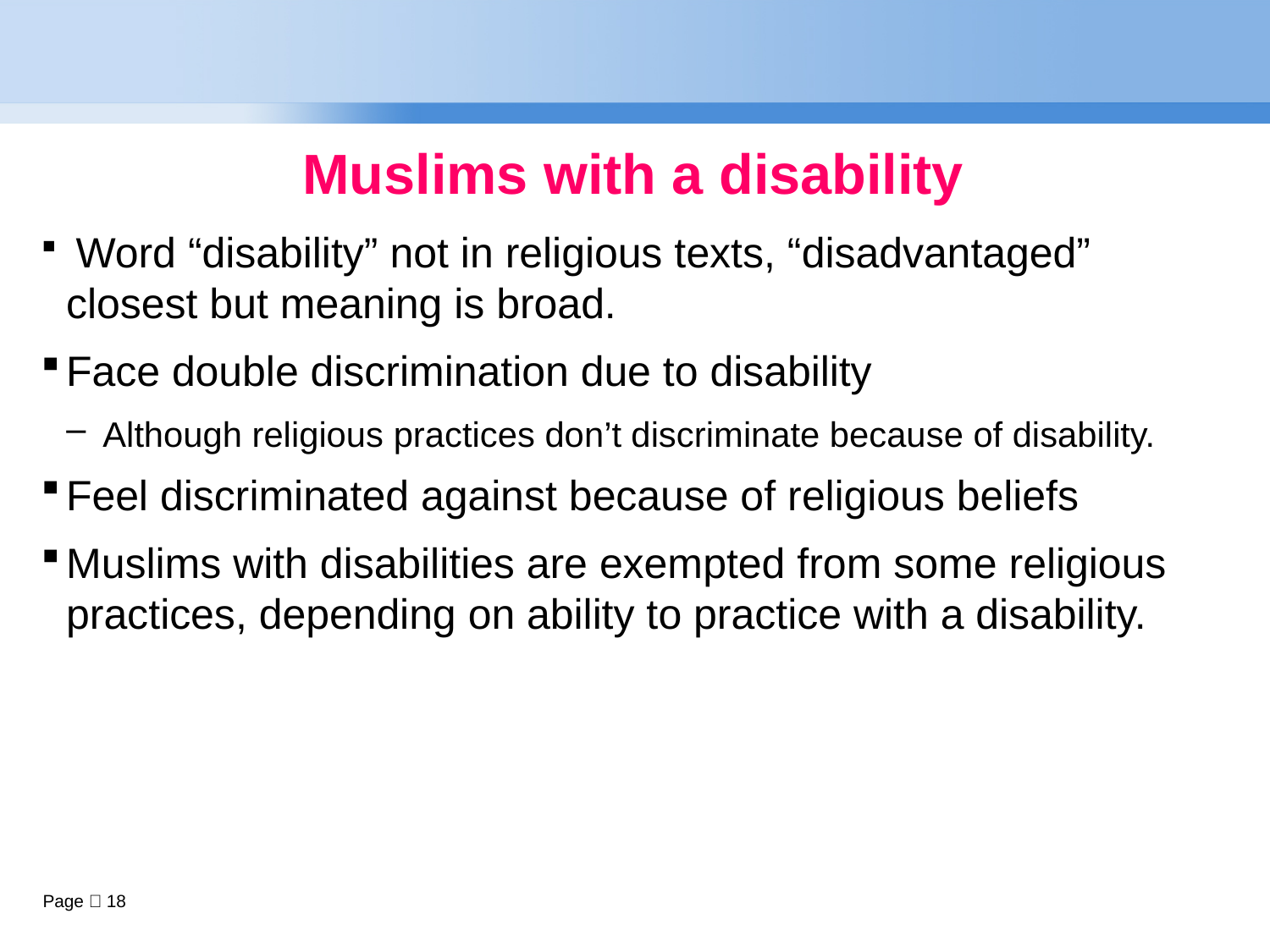

# Muslims with a disability
 Word “disability” not in religious texts, “disadvantaged” closest but meaning is broad.
Face double discrimination due to disability
Although religious practices don’t discriminate because of disability.
Feel discriminated against because of religious beliefs
Muslims with disabilities are exempted from some religious practices, depending on ability to practice with a disability.